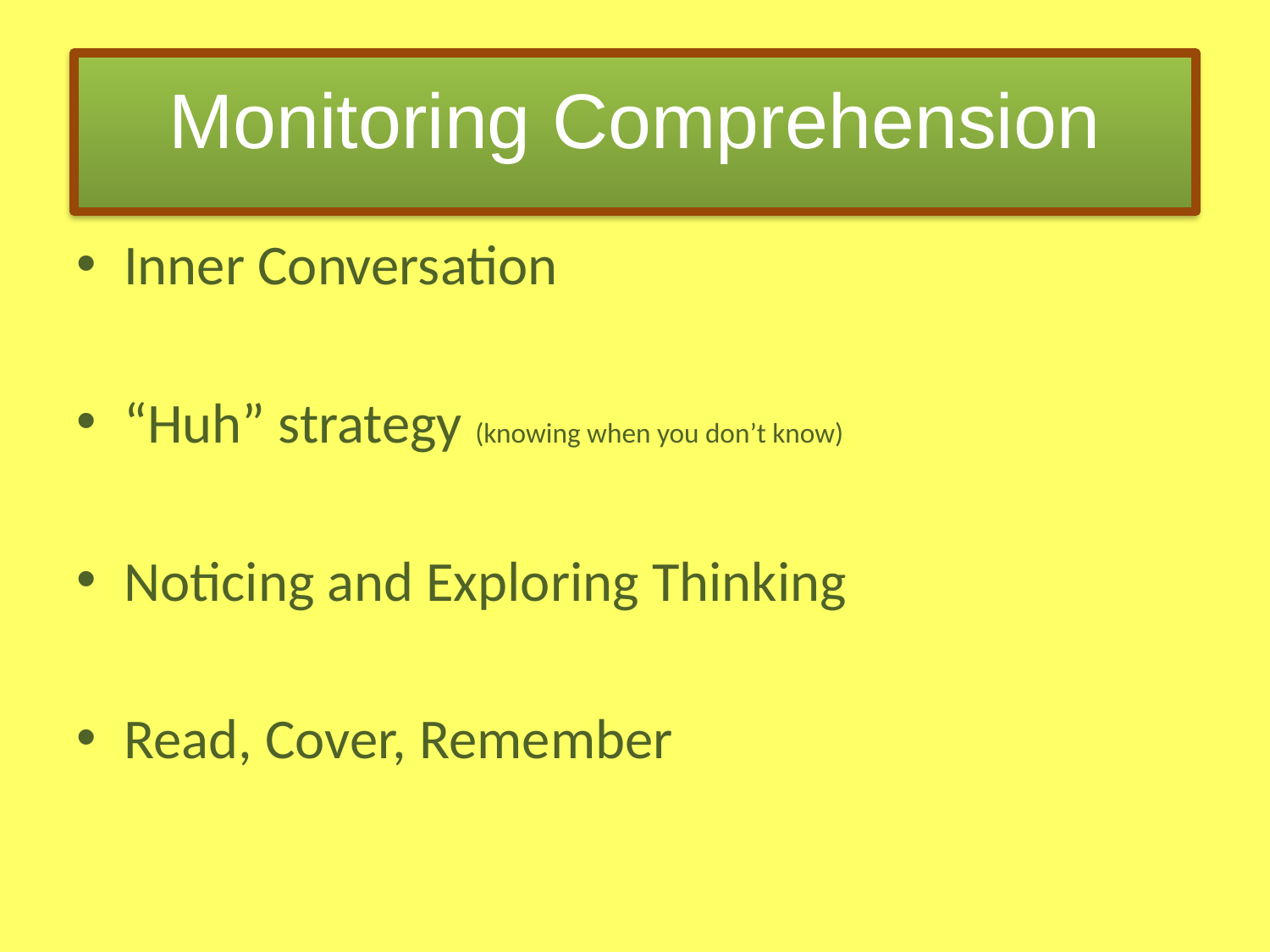

# Monitoring Comprehension

Inner Conversation

“Huh” strategy (knowing when you don’t know)

Noticing and Exploring Thinking

Read, Cover, Remember